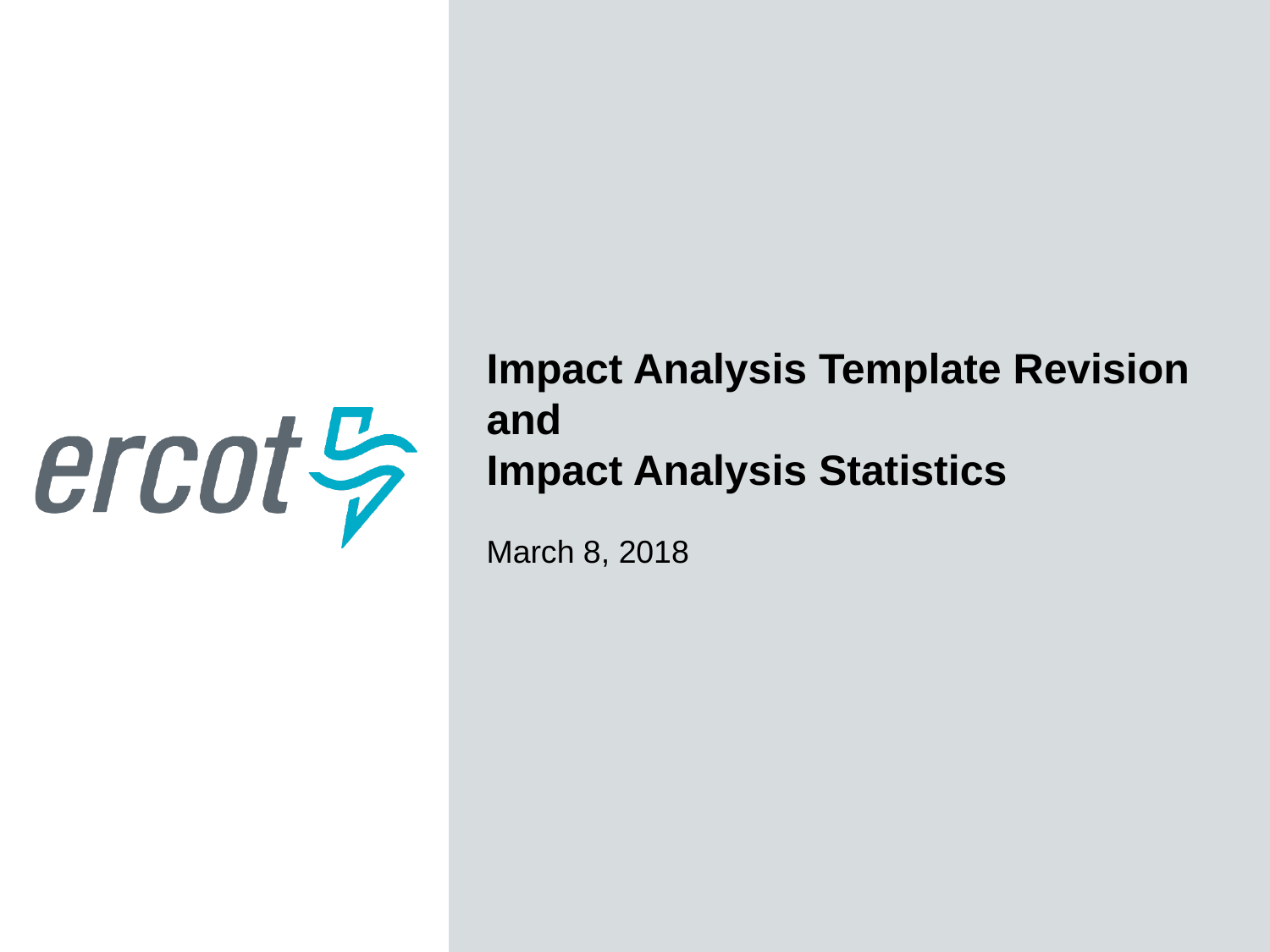

Impact Analysis Template Revision
and
Impact Analysis Statistics

March 8, 2018